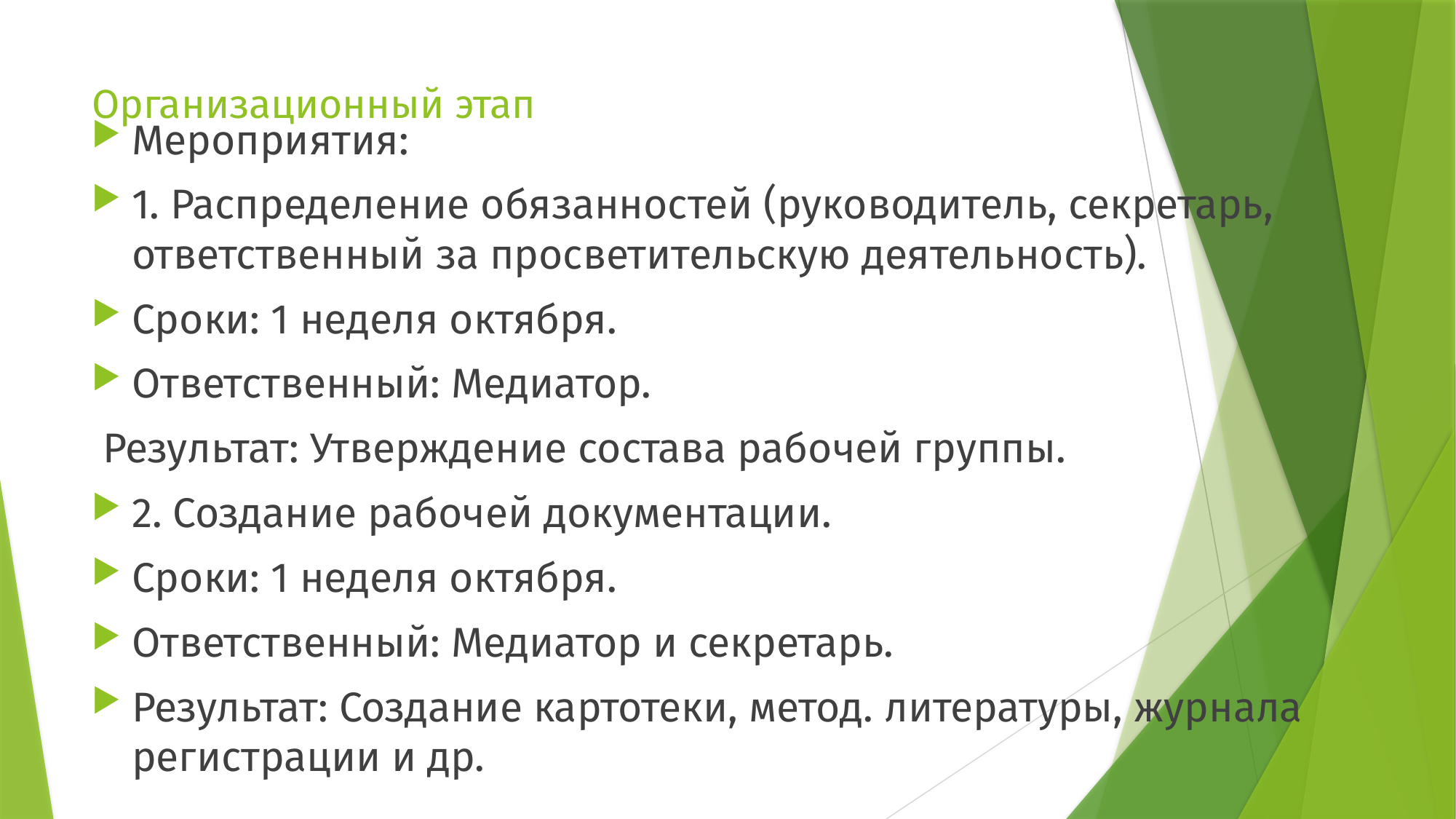

# Организационный этап
Мероприятия:
1. Распределение обязанностей (руководитель, секретарь, ответственный за просветительскую деятельность).
Сроки: 1 неделя октября.
Ответственный: Медиатор.
 Результат: Утверждение состава рабочей группы.
2. Создание рабочей документации.
Сроки: 1 неделя октября.
Ответственный: Медиатор и секретарь.
Результат: Создание картотеки, метод. литературы, журнала регистрации и др.